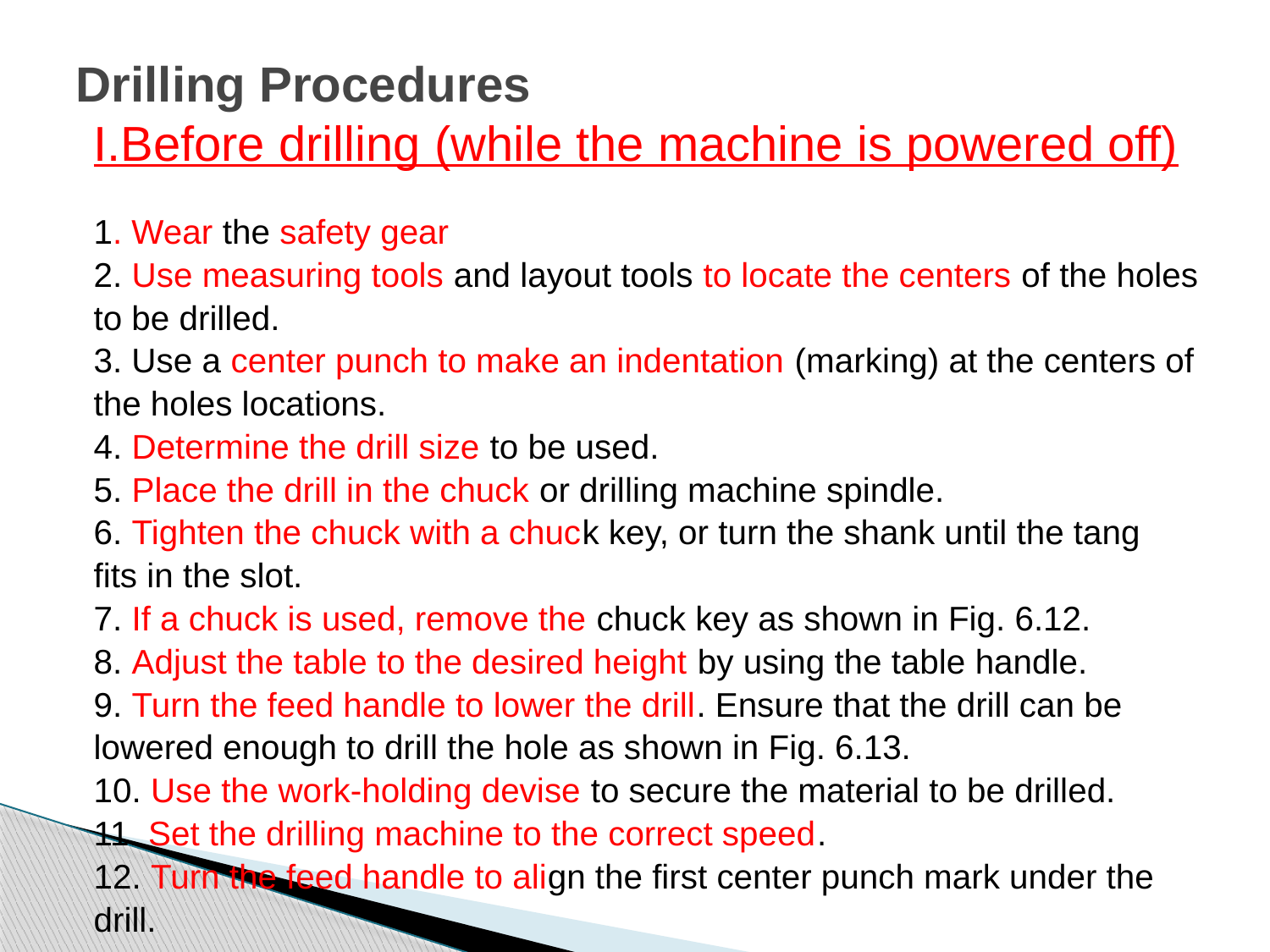

# Drilling Procedures
I.Before drilling (while the machine is powered off)

1. Wear the safety gear
2. Use measuring tools and layout tools to locate the centers of the holes
to be drilled.
3. Use a center punch to make an indentation (marking) at the centers of
the holes locations.
4. Determine the drill size to be used.
5. Place the drill in the chuck or drilling machine spindle.
6. Tighten the chuck with a chuck key, or turn the shank until the tang
fits in the slot.
7. If a chuck is used, remove the chuck key as shown in Fig. 6.12.
8. Adjust the table to the desired height by using the table handle.
9. Turn the feed handle to lower the drill. Ensure that the drill can be
lowered enough to drill the hole as shown in Fig. 6.13.
10. Use the work-holding devise to secure the material to be drilled.
11. Set the drilling machine to the correct speed.
12. Turn the feed handle to align the first center punch mark under the
drill.